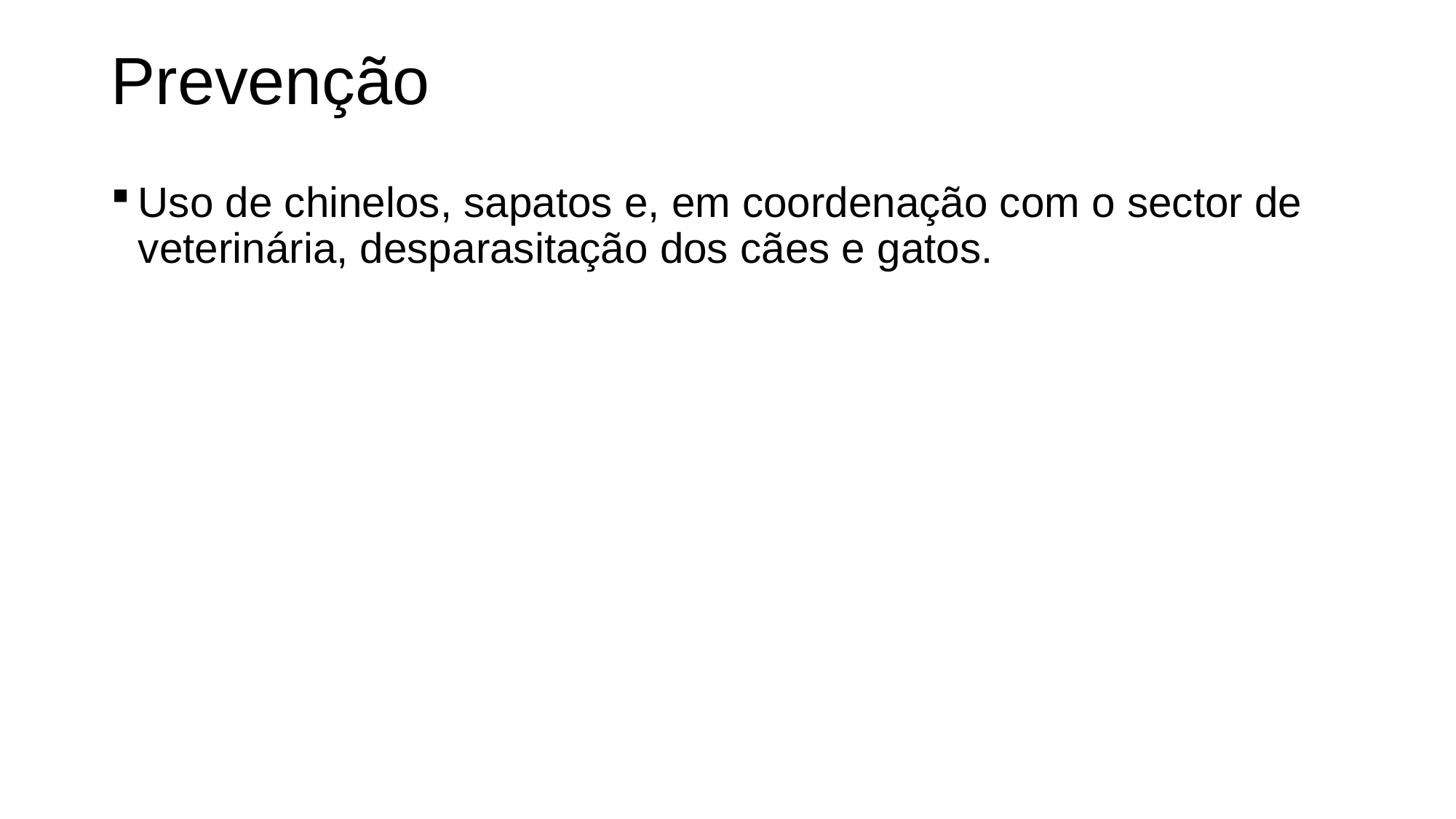

# Prevenção
Uso de chinelos, sapatos e, em coordenação com o sector de veterinária, desparasitação dos cães e gatos.